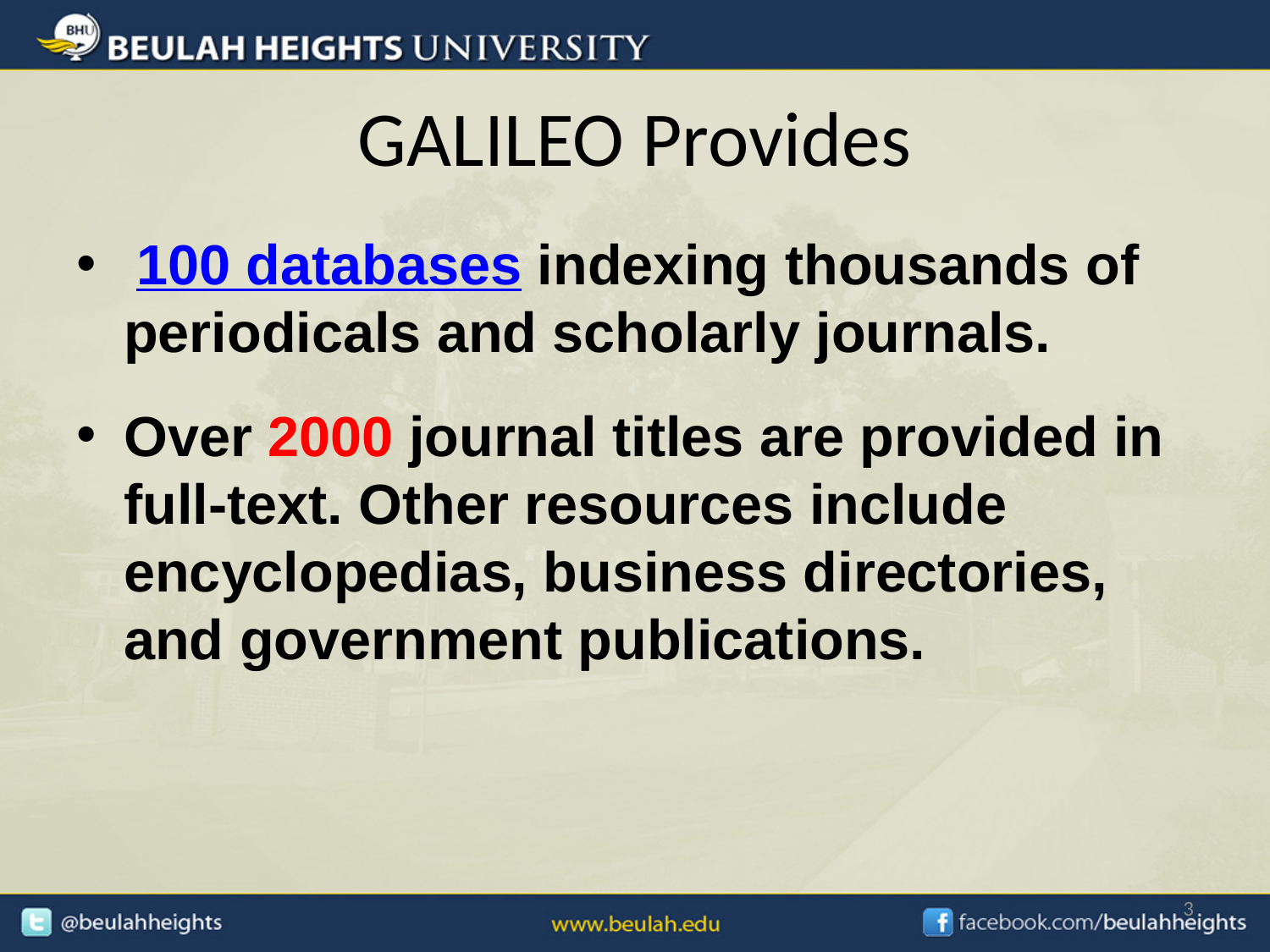

# GALILEO Provides
 100 databases indexing thousands of periodicals and scholarly journals.

Over 2000 journal titles are provided in full-text. Other resources include encyclopedias, business directories, and government publications.

3